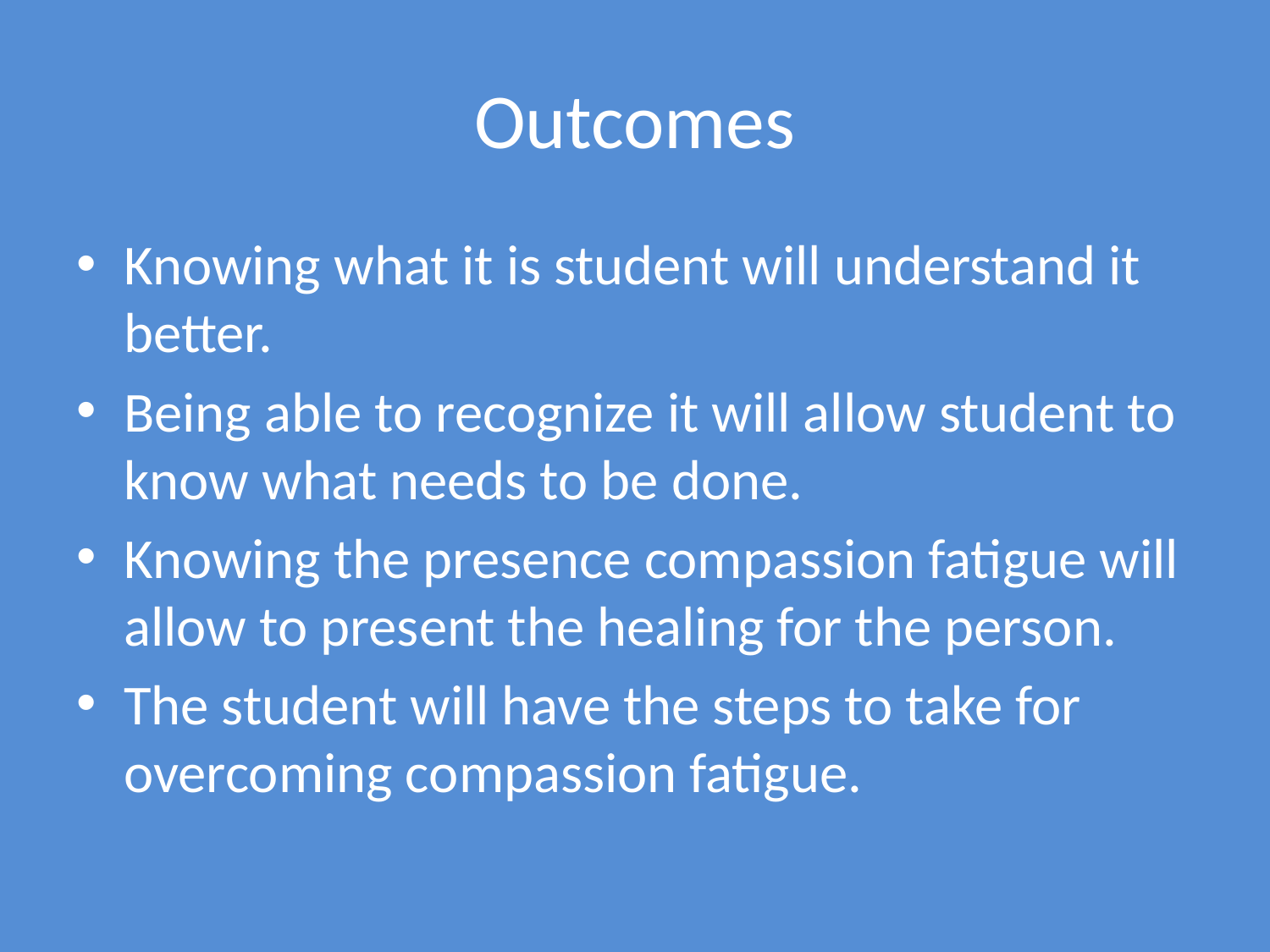

# Outcomes
Knowing what it is student will understand it better.
Being able to recognize it will allow student to know what needs to be done.
Knowing the presence compassion fatigue will allow to present the healing for the person.
The student will have the steps to take for overcoming compassion fatigue.